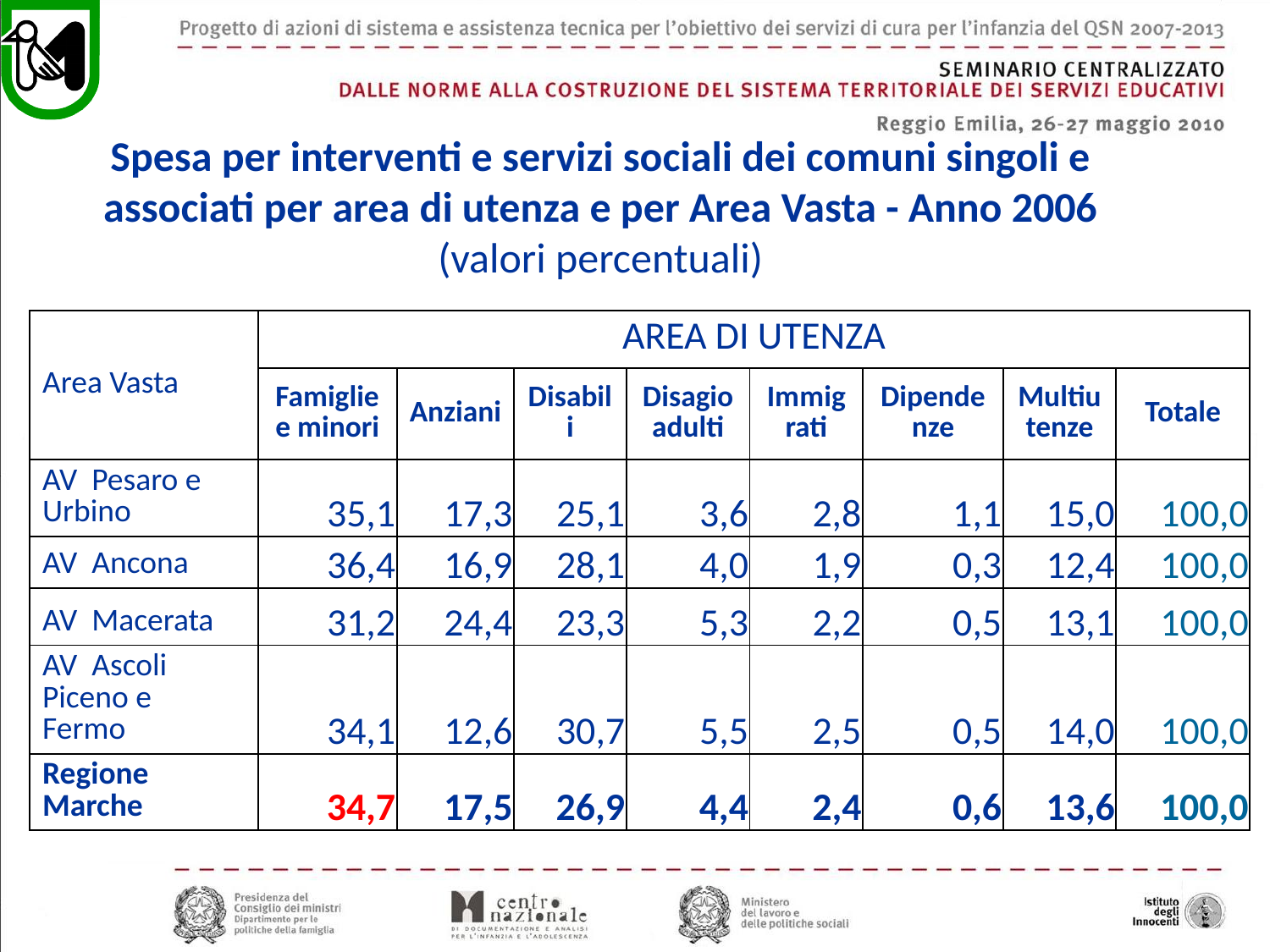

Spesa per interventi e servizi sociali dei comuni singoli e associati per area di utenza e per Area Vasta - Anno 2006 (valori percentuali)
|  |  |  |  |  |  |  |  |  |
| --- | --- | --- | --- | --- | --- | --- | --- | --- |
| Area Vasta | AREA DI UTENZA |  |  |  |  |  |  |  |
|  | Famiglie e minori | Anziani | Disabili | Disagio adulti | Immigrati | Dipendenze | Multiutenze | Totale |
| AV Pesaro e Urbino | 35,1 | 17,3 | 25,1 | 3,6 | 2,8 | 1,1 | 15,0 | 100,0 |
| AV Ancona | 36,4 | 16,9 | 28,1 | 4,0 | 1,9 | 0,3 | 12,4 | 100,0 |
| AV Macerata | 31,2 | 24,4 | 23,3 | 5,3 | 2,2 | 0,5 | 13,1 | 100,0 |
| AV Ascoli Piceno e Fermo | 34,1 | 12,6 | 30,7 | 5,5 | 2,5 | 0,5 | 14,0 | 100,0 |
| Regione Marche | 34,7 | 17,5 | 26,9 | 4,4 | 2,4 | 0,6 | 13,6 | 100,0 |
|  |  |  |  |  |  |  |  |  |